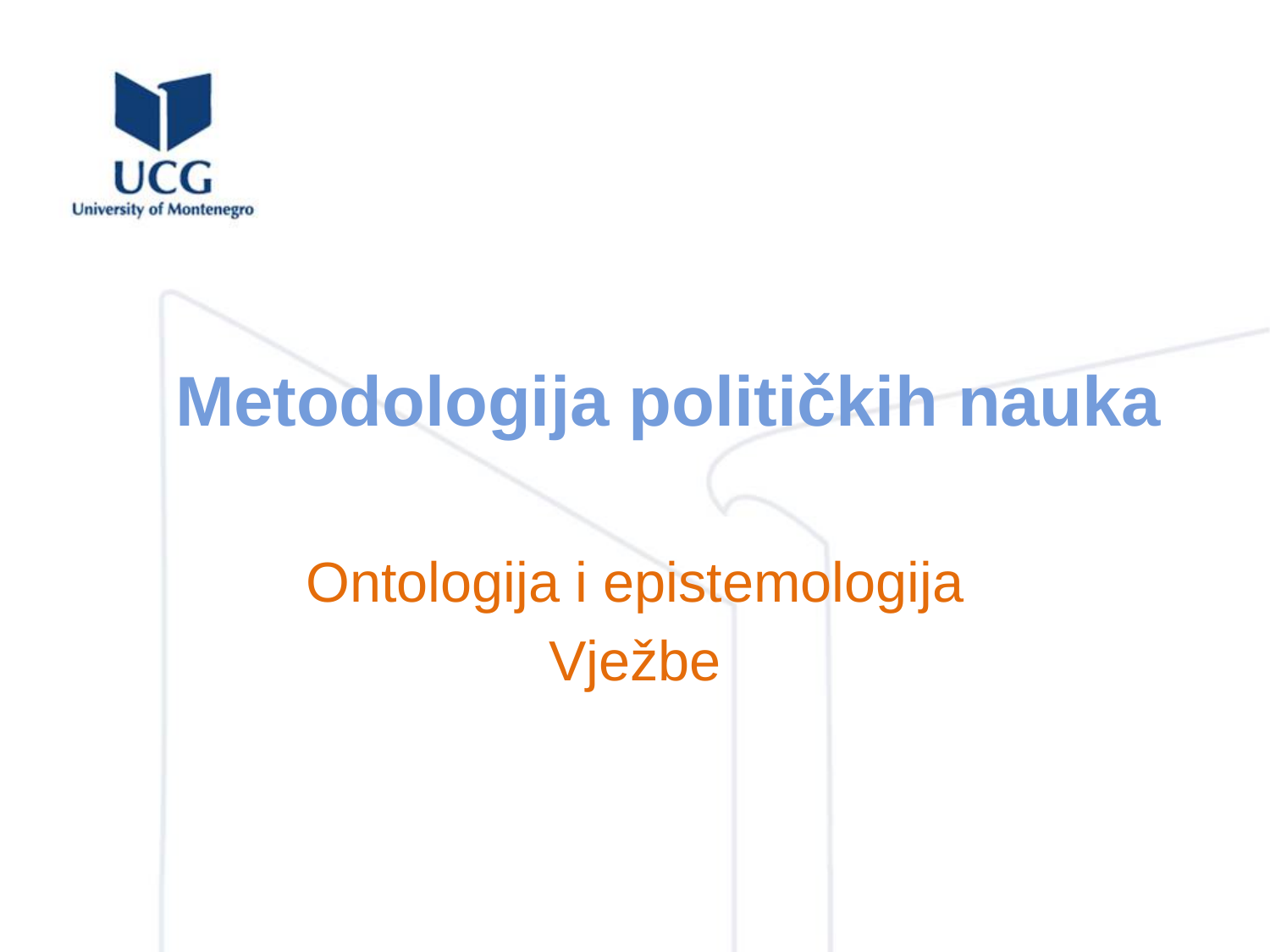

# Metodologija političkih nauka
Ontologija i epistemologija
Vježbe